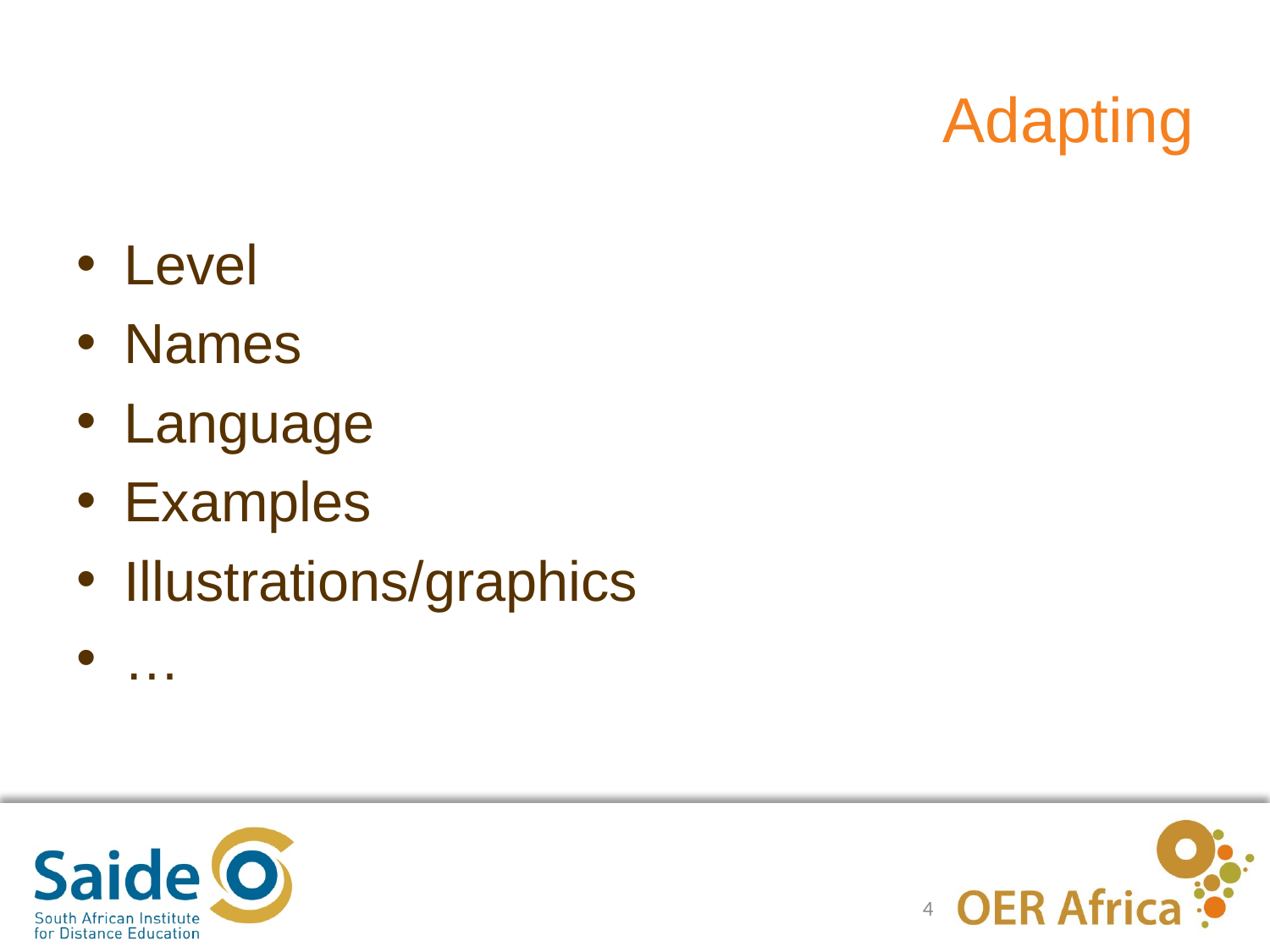

# Adapting
Level
Names
Language
Examples
Illustrations/graphics
…
4